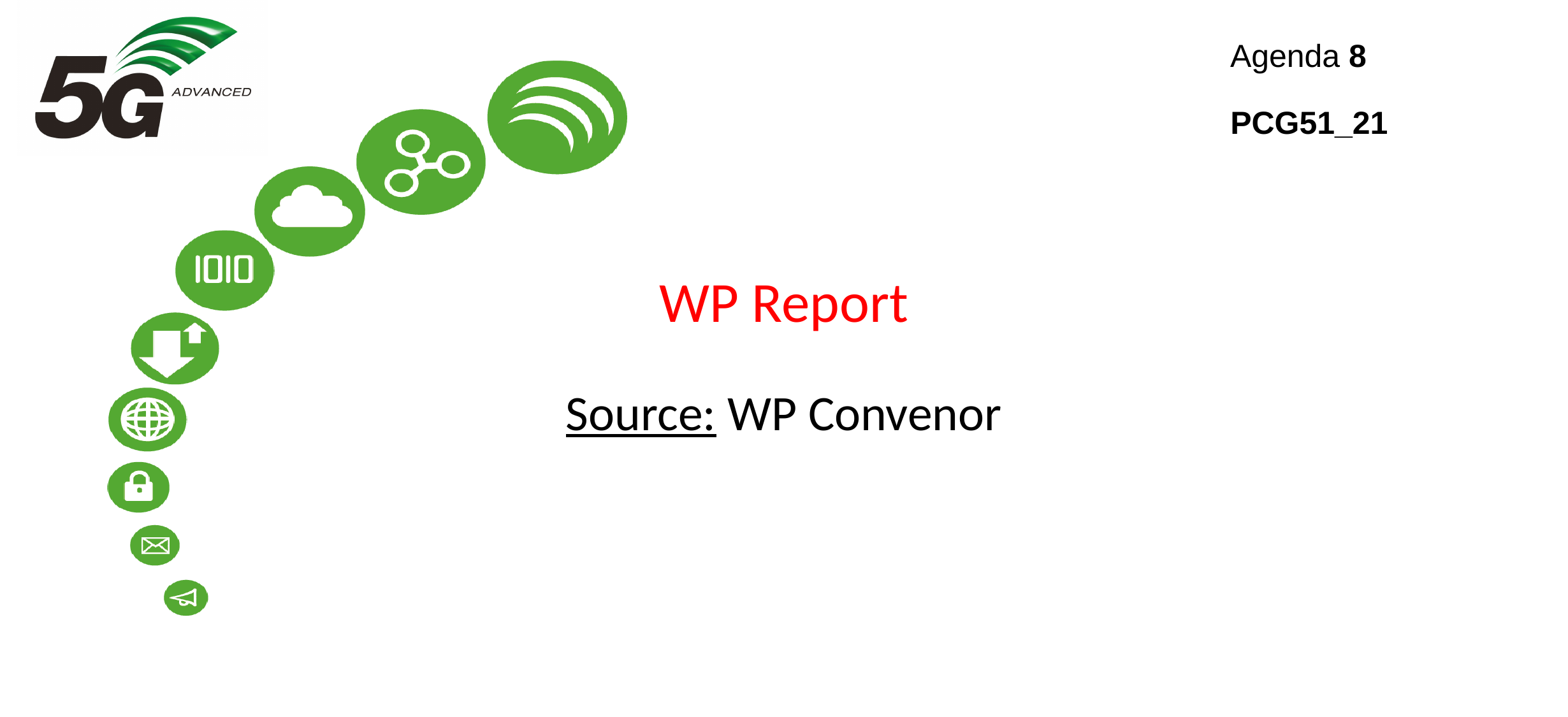

Agenda 8
PCG51_21
# WP Report
Source: WP Convenor